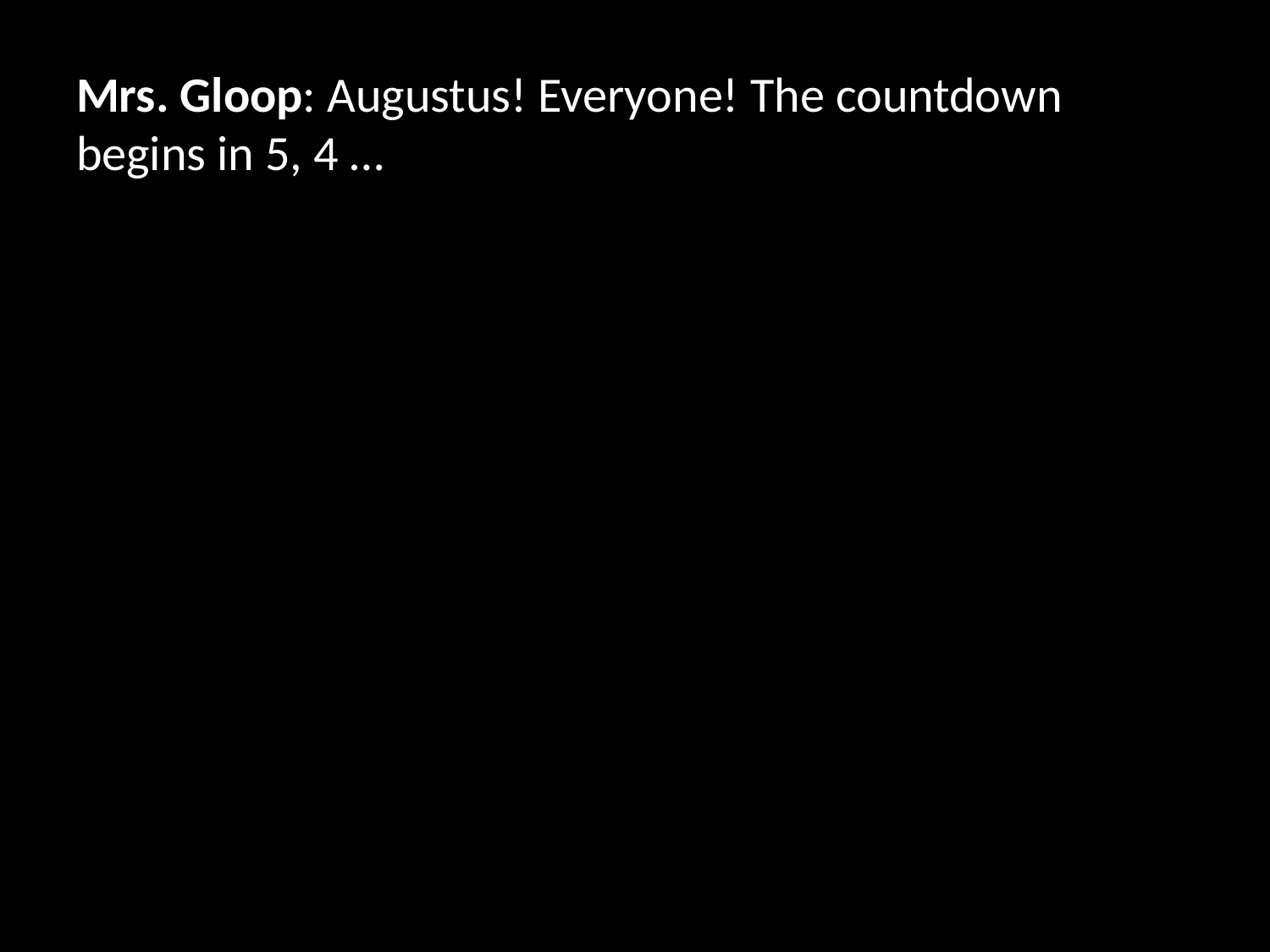

# Mrs. Gloop: Augustus! Everyone! The countdown begins in 5, 4 …